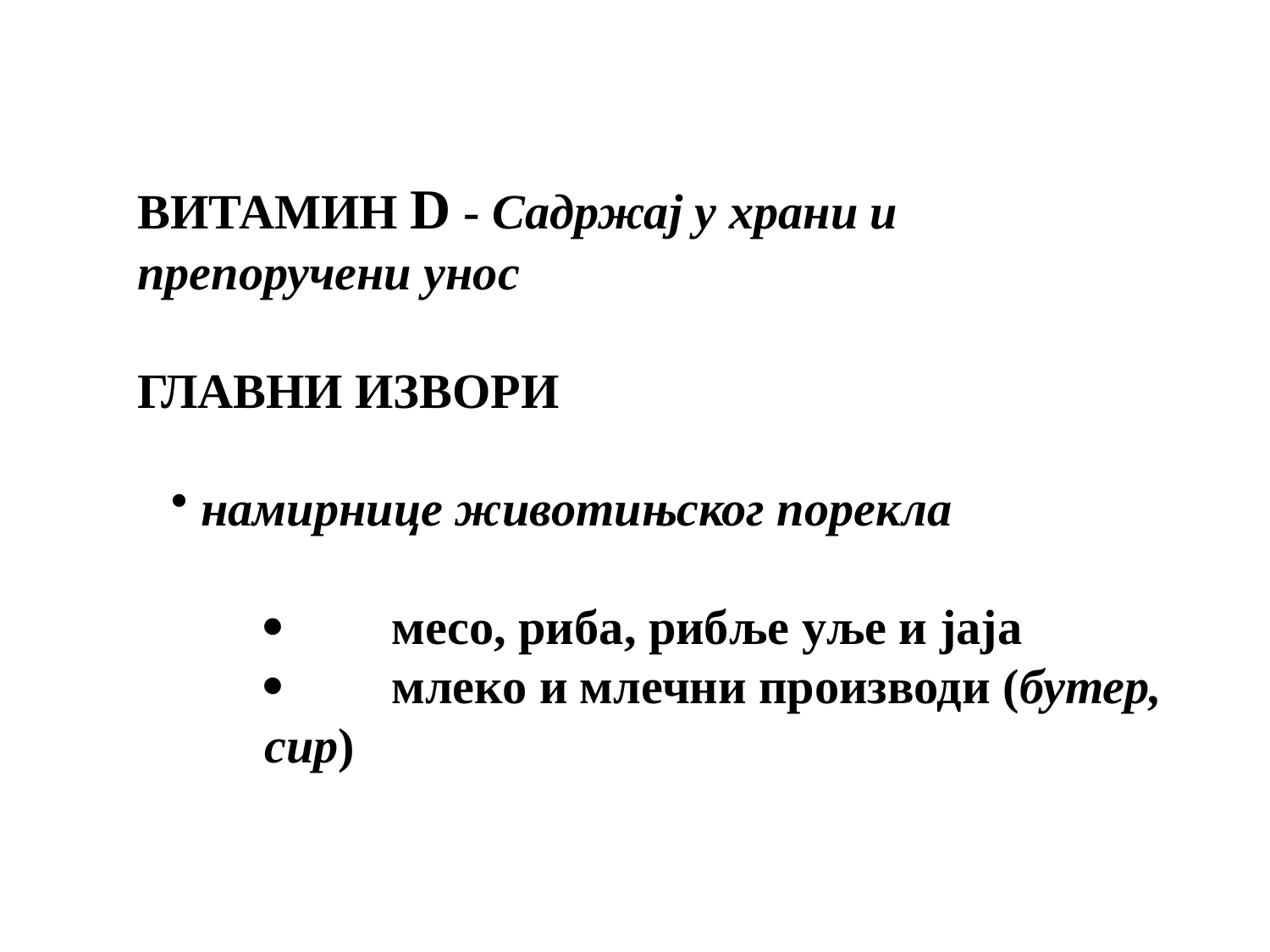

ВИТАМИН D - Садржај у храни и препоручени унос

ГЛАВНИ ИЗВОРИ

намирнице животињског порекла

•	месо, риба, рибље уље и јаја
•	млеко и млечни производи (бутер, сир)